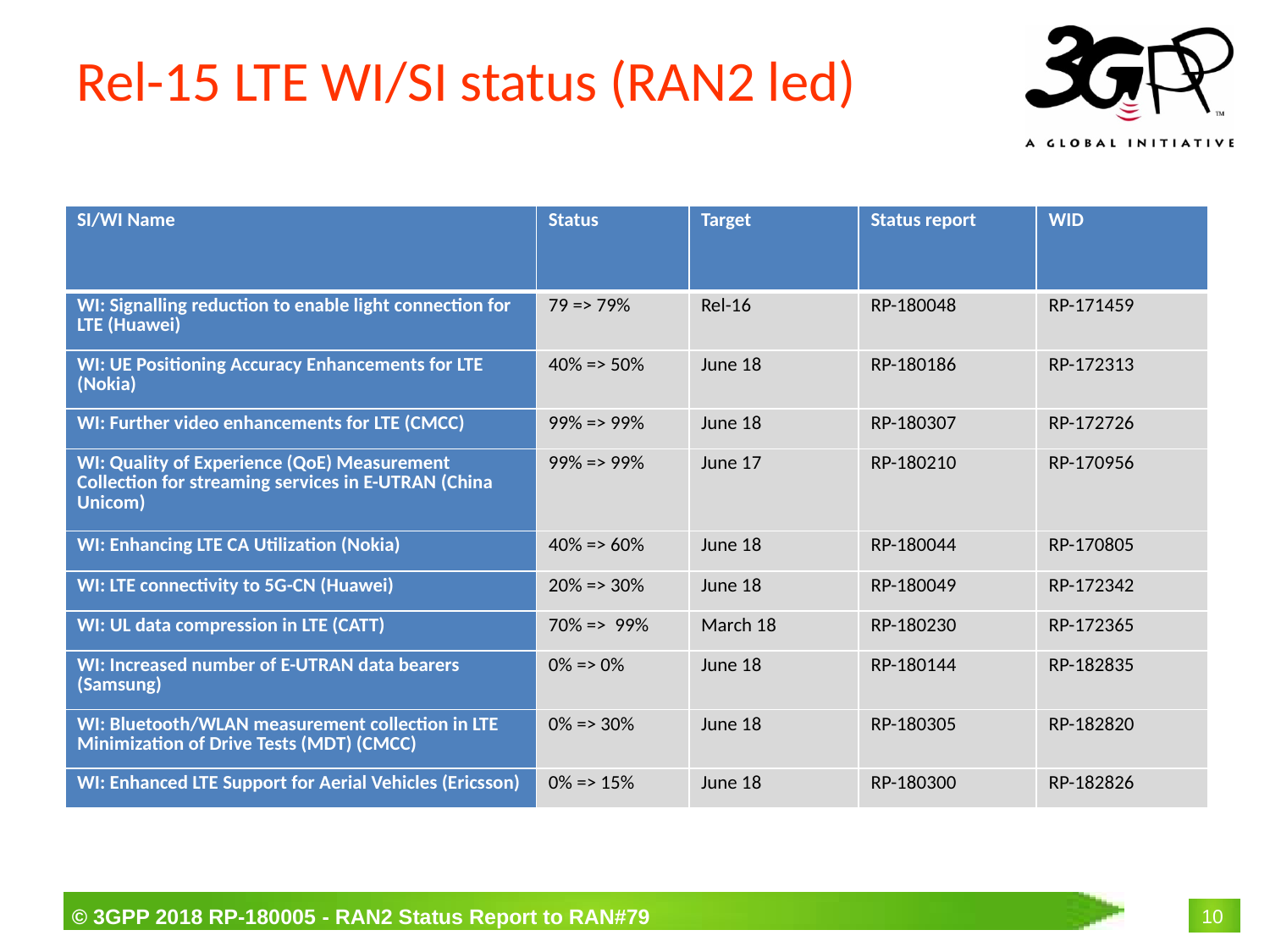

# Rel-15 LTE WI/SI status (RAN2 led)
| SI/WI Name | Status | Target | Status report | WID |
| --- | --- | --- | --- | --- |
| WI: Signalling reduction to enable light connection for LTE (Huawei) | 79 => 79% | Rel-16 | RP-180048 | RP-171459 |
| WI: UE Positioning Accuracy Enhancements for LTE (Nokia) | 40% => 50% | June 18 | RP-180186 | RP-172313 |
| WI: Further video enhancements for LTE (CMCC) | 99% => 99% | June 18 | RP-180307 | RP-172726 |
| WI: Quality of Experience (QoE) Measurement Collection for streaming services in E-UTRAN (China Unicom) | 99% => 99% | June 17 | RP-180210 | RP-170956 |
| WI: Enhancing LTE CA Utilization (Nokia) | 40% => 60% | June 18 | RP-180044 | RP-170805 |
| WI: LTE connectivity to 5G-CN (Huawei) | 20% => 30% | June 18 | RP-180049 | RP-172342 |
| WI: UL data compression in LTE (CATT) | 70% => 99% | March 18 | RP-180230 | RP-172365 |
| WI: Increased number of E-UTRAN data bearers (Samsung) | 0% => 0% | June 18 | RP-180144 | RP-182835 |
| WI: Bluetooth/WLAN measurement collection in LTE Minimization of Drive Tests (MDT) (CMCC) | 0% => 30% | June 18 | RP-180305 | RP-182820 |
| WI: Enhanced LTE Support for Aerial Vehicles (Ericsson) | 0% => 15% | June 18 | RP-180300 | RP-182826 |